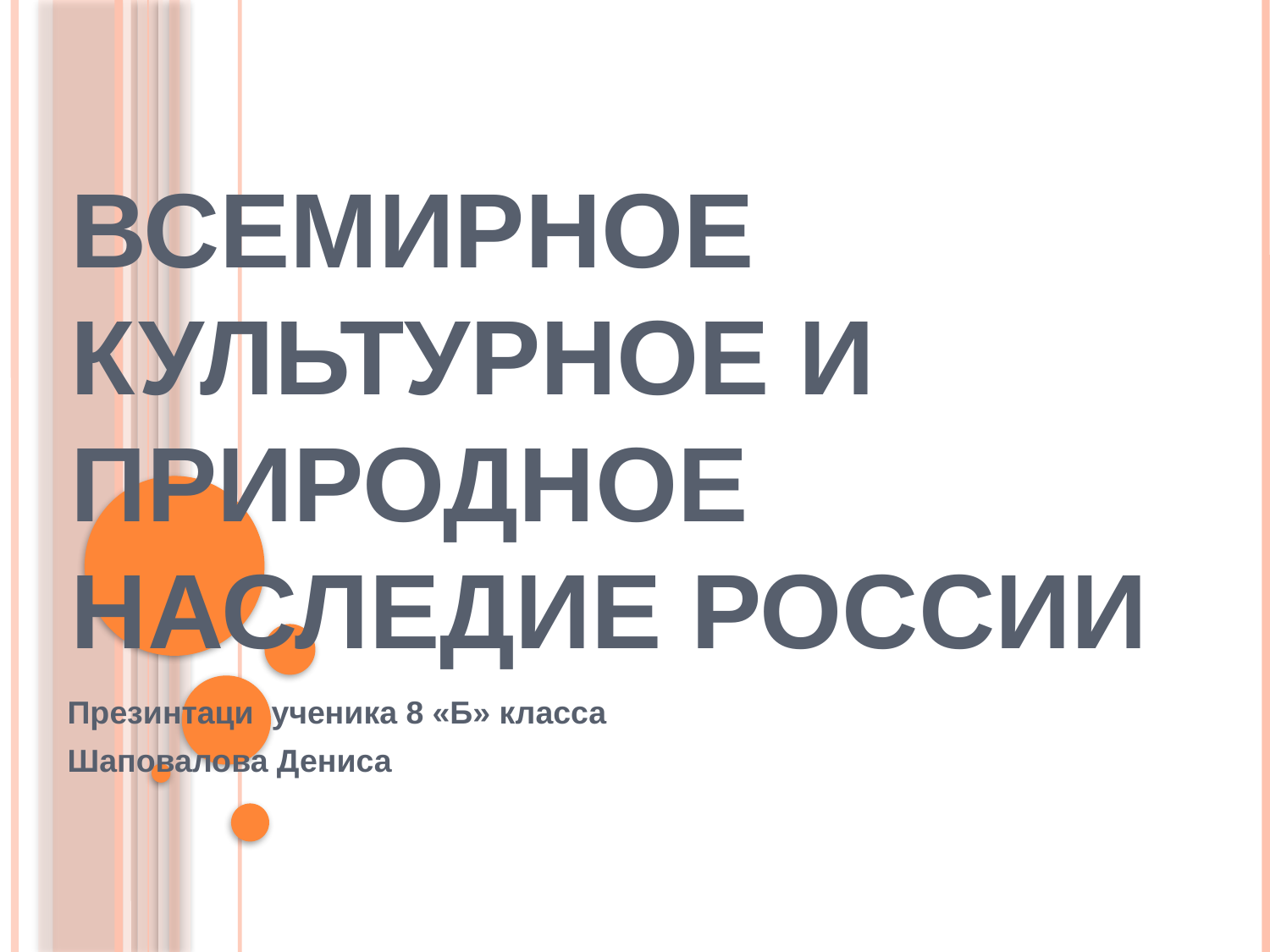

# Всемирное культурное и природное наследие России
Презинтаци  ученика 8 «Б» класса
Шаповалова Дениса